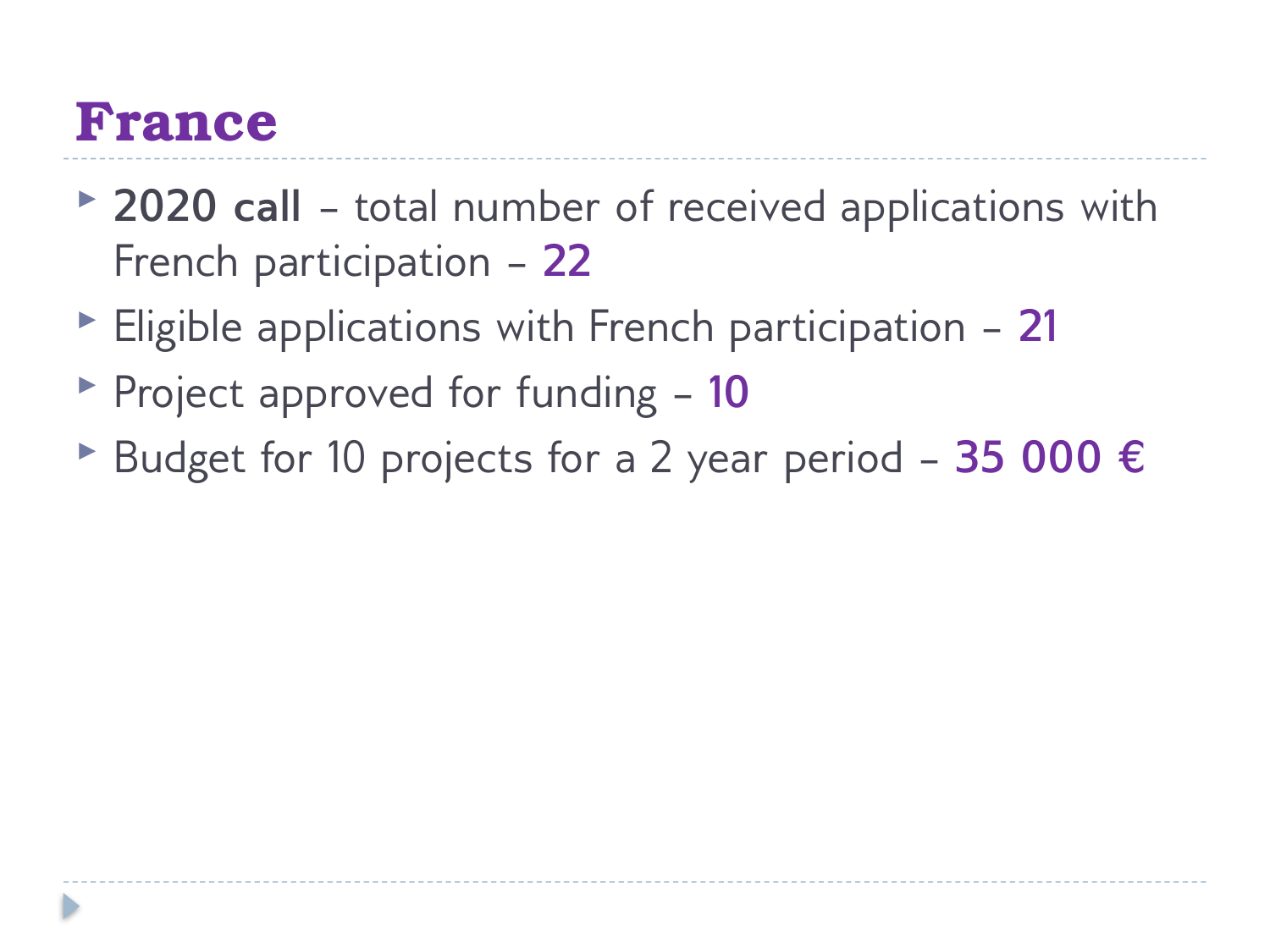

# France
2020 call – total number of received applications with French participation – 22
Eligible applications with French participation – 21
Project approved for funding – 10
Budget for 10 projects for a 2 year period – 35 000 €